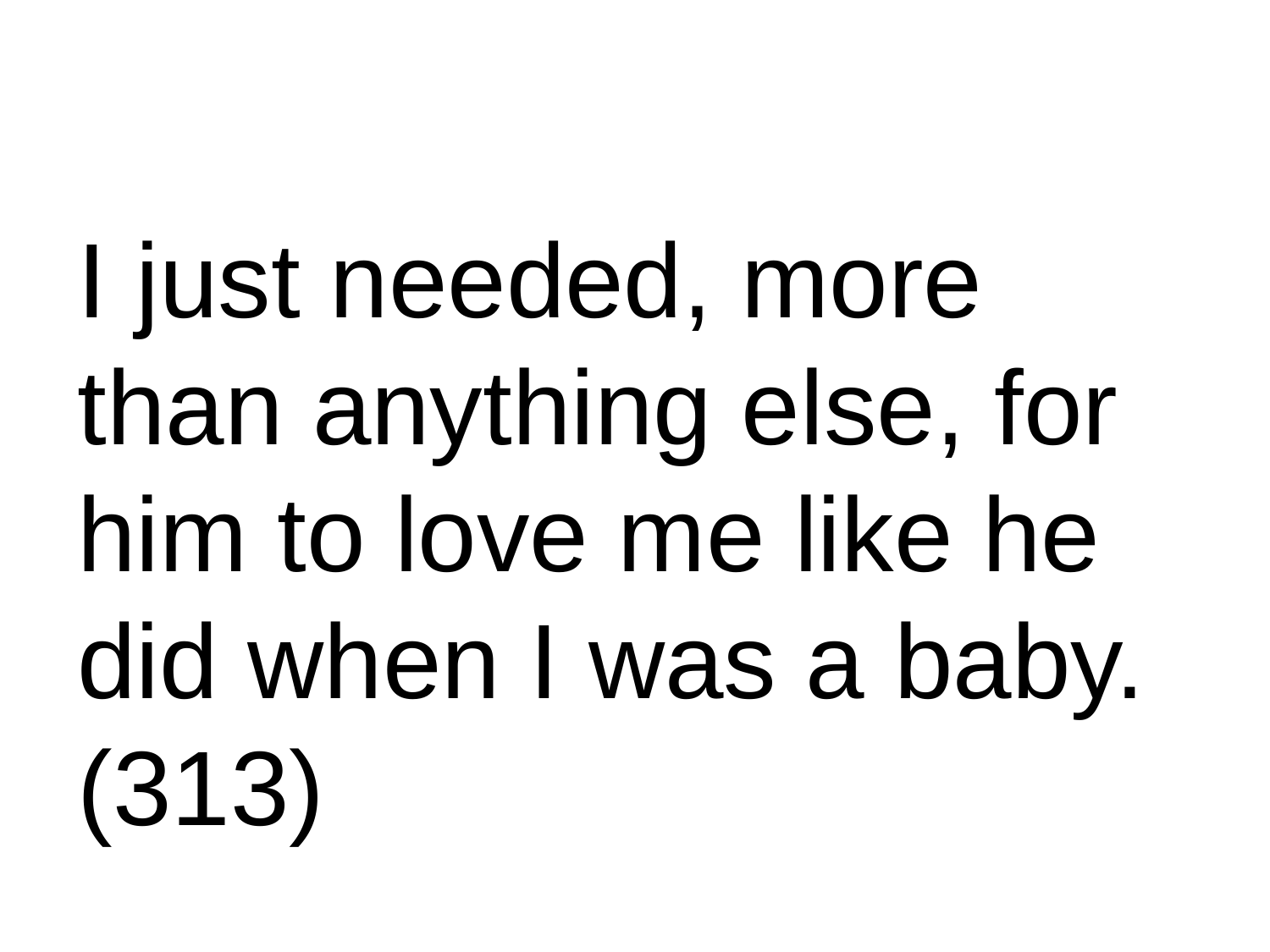

I just needed, more than anything else, for him to love me like he did when I was a baby. (313)